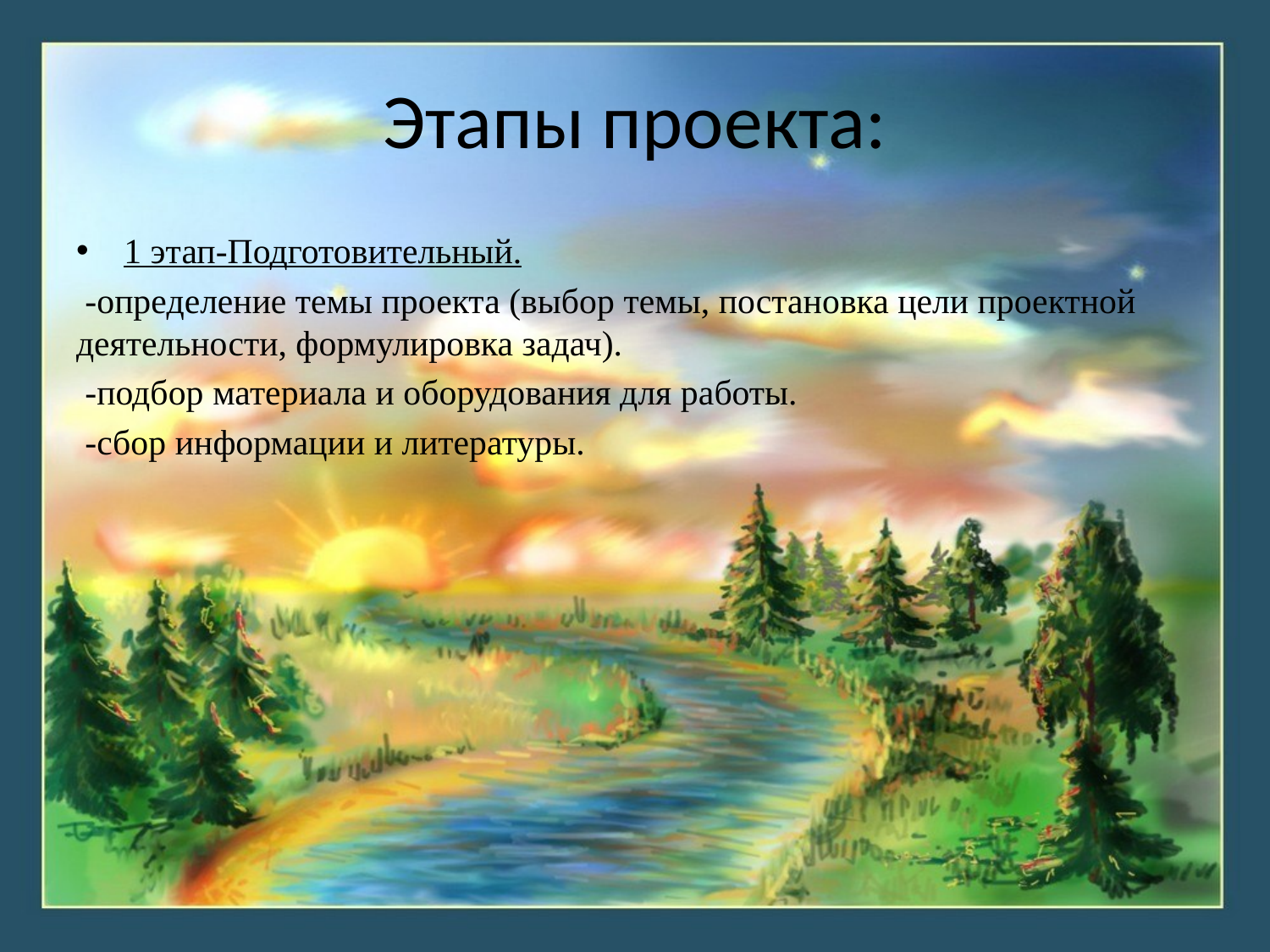

# Этапы проекта:
1 этап-Подготовительный.
 -определение темы проекта (выбор темы, постановка цели проектной деятельности, формулировка задач).
 -подбор материала и оборудования для работы.
 -сбор информации и литературы.